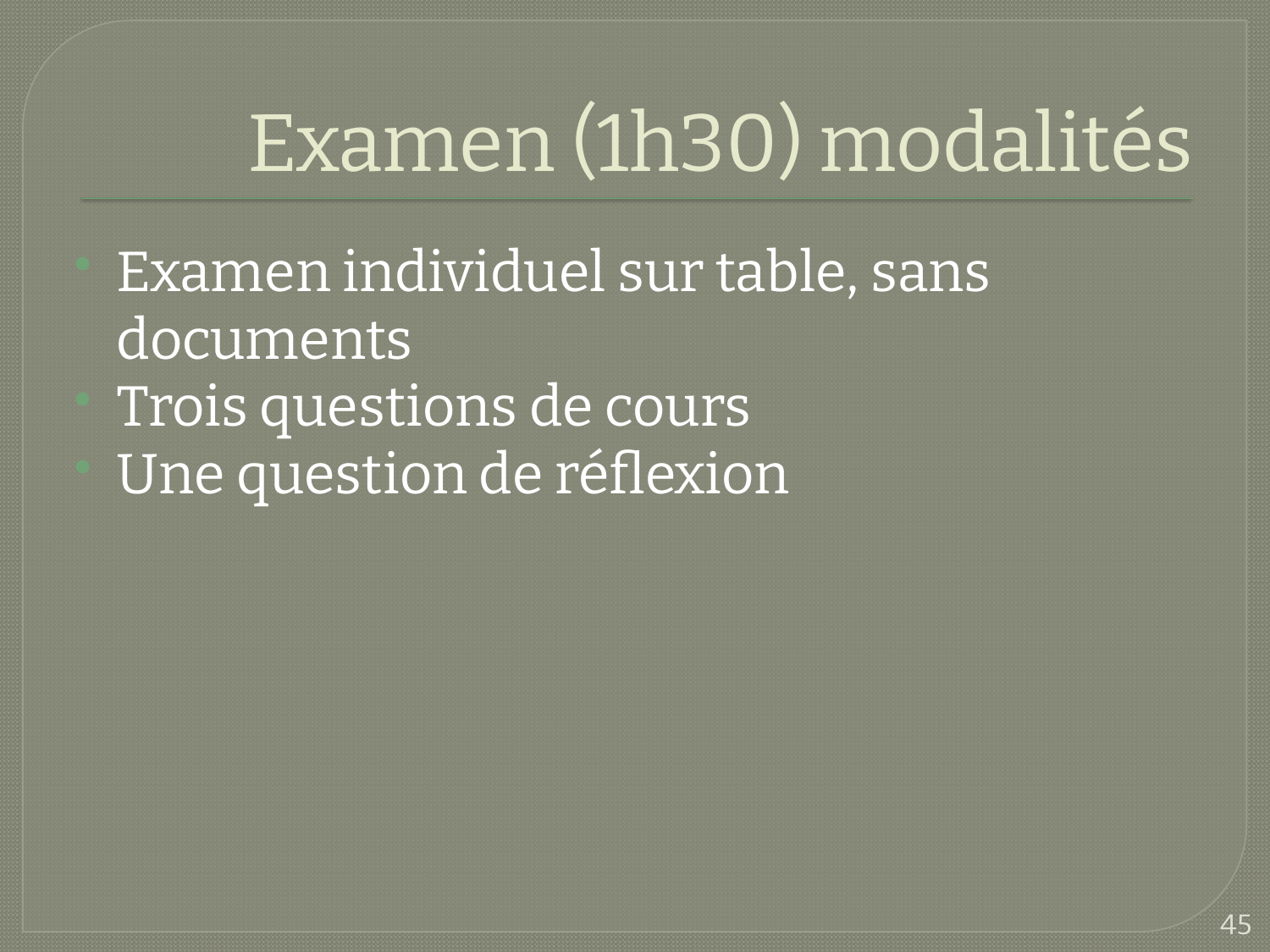

# Examen (1h30) modalités
Examen individuel sur table, sans documents
Trois questions de cours
Une question de réflexion
45